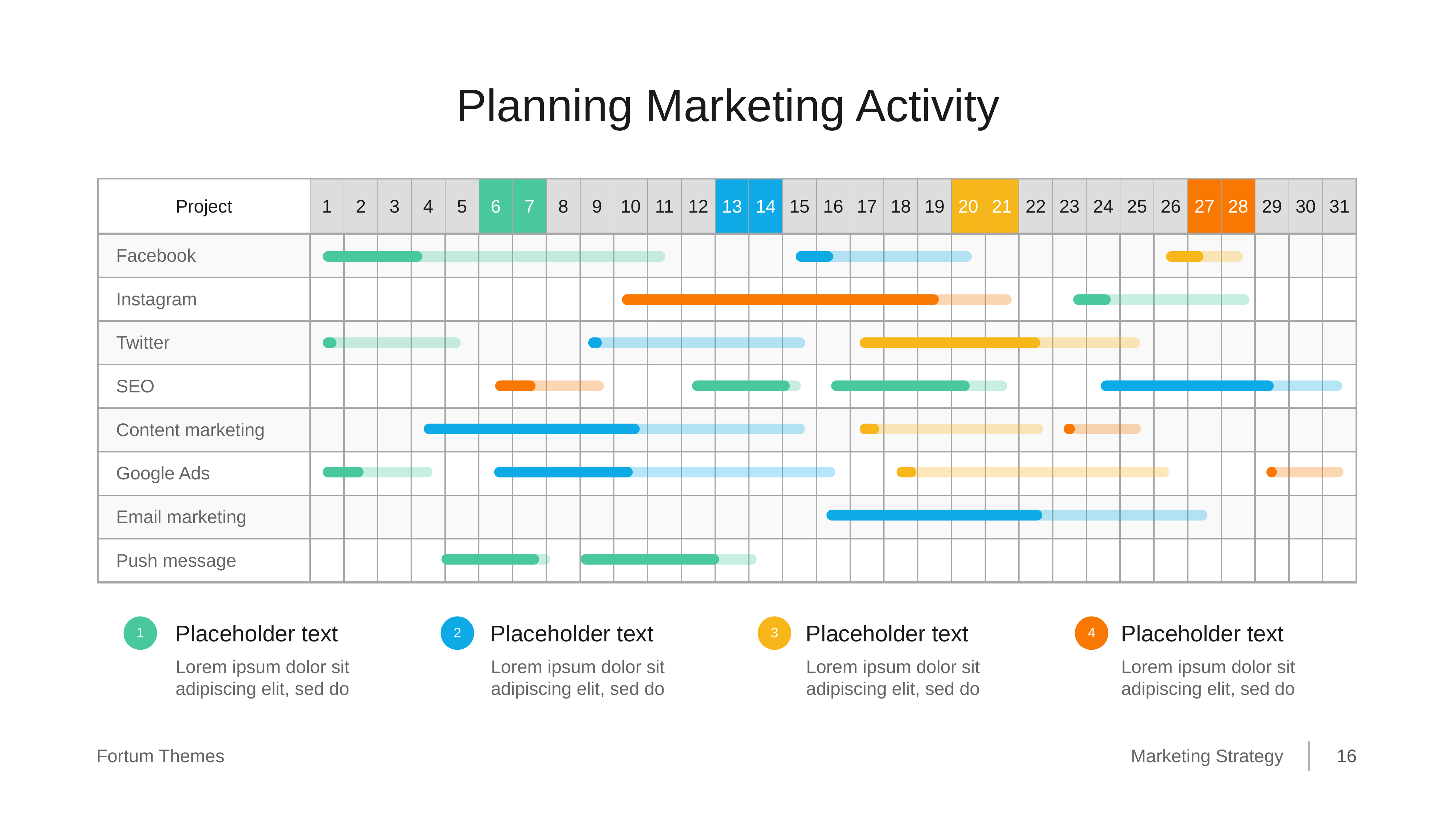

Planning Marketing Activity
| Project | 1 | 2 | 3 | 4 | 5 | 6 | 7 | 8 | 9 | 10 | 11 | 12 | 13 | 14 | 15 | 16 | 17 | 18 | 19 | 20 | 21 | 22 | 23 | 24 | 25 | 26 | 27 | 28 | 29 | 30 | 31 |
| --- | --- | --- | --- | --- | --- | --- | --- | --- | --- | --- | --- | --- | --- | --- | --- | --- | --- | --- | --- | --- | --- | --- | --- | --- | --- | --- | --- | --- | --- | --- | --- |
| Facebook |  |  |  |  |  |  |  |  |  |  |  |  |  |  |  |  |  |  |  |  |  |  |  |  |  |  |  |  |  |  |  |
| Instagram |  |  |  |  |  |  |  |  |  |  |  |  |  |  |  |  |  |  |  |  |  |  |  |  |  |  |  |  |  |  |  |
| Twitter |  |  |  |  |  |  |  |  |  |  |  |  |  |  |  |  |  |  |  |  |  |  |  |  |  |  |  |  |  |  |  |
| SEO |  |  |  |  |  |  |  |  |  |  |  |  |  |  |  |  |  |  |  |  |  |  |  |  |  |  |  |  |  |  |  |
| Content marketing |  |  |  |  |  |  |  |  |  |  |  |  |  |  |  |  |  |  |  |  |  |  |  |  |  |  |  |  |  |  |  |
| Google Ads |  |  |  |  |  |  |  |  |  |  |  |  |  |  |  |  |  |  |  |  |  |  |  |  |  |  |  |  |  |  |  |
| Email marketing |  |  |  |  |  |  |  |  |  |  |  |  |  |  |  |  |  |  |  |  |  |  |  |  |  |  |  |  |  |  |  |
| Push message |  |  |  |  |  |  |  |  |  |  |  |  |  |  |  |  |  |  |  |  |  |  |  |  |  |  |  |  |  |  |  |

Placeholder text
Placeholder text
Placeholder text
Placeholder text

1

2

3

4
Lorem ipsum dolor sit adipiscing elit, sed do
Lorem ipsum dolor sit adipiscing elit, sed do
Lorem ipsum dolor sit adipiscing elit, sed do
Lorem ipsum dolor sit adipiscing elit, sed do
16